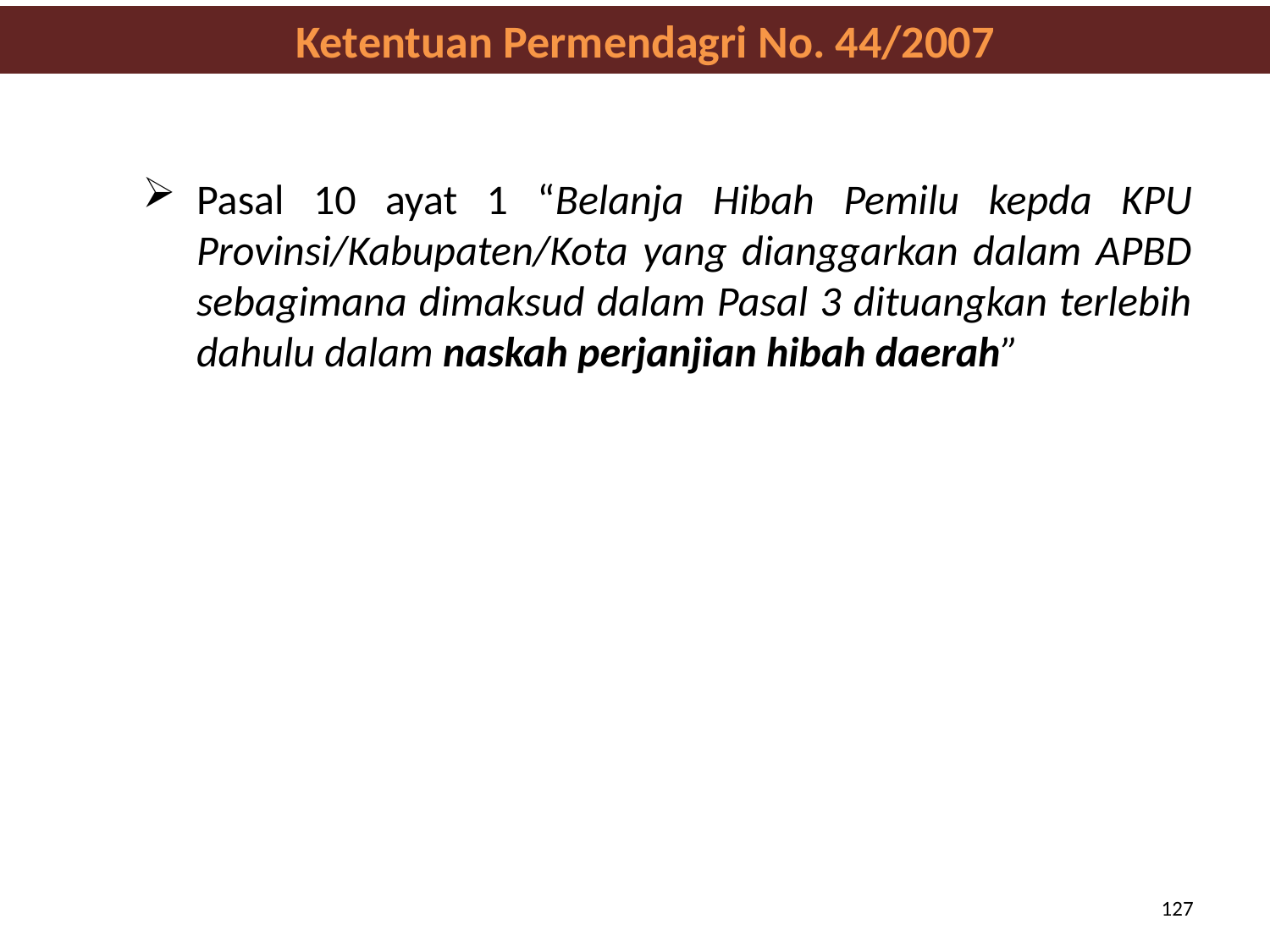

Ketentuan Permendagri No. 44/2007
Pasal 10 ayat 1 “Belanja Hibah Pemilu kepda KPU Provinsi/Kabupaten/Kota yang dianggarkan dalam APBD sebagimana dimaksud dalam Pasal 3 dituangkan terlebih dahulu dalam naskah perjanjian hibah daerah”

127